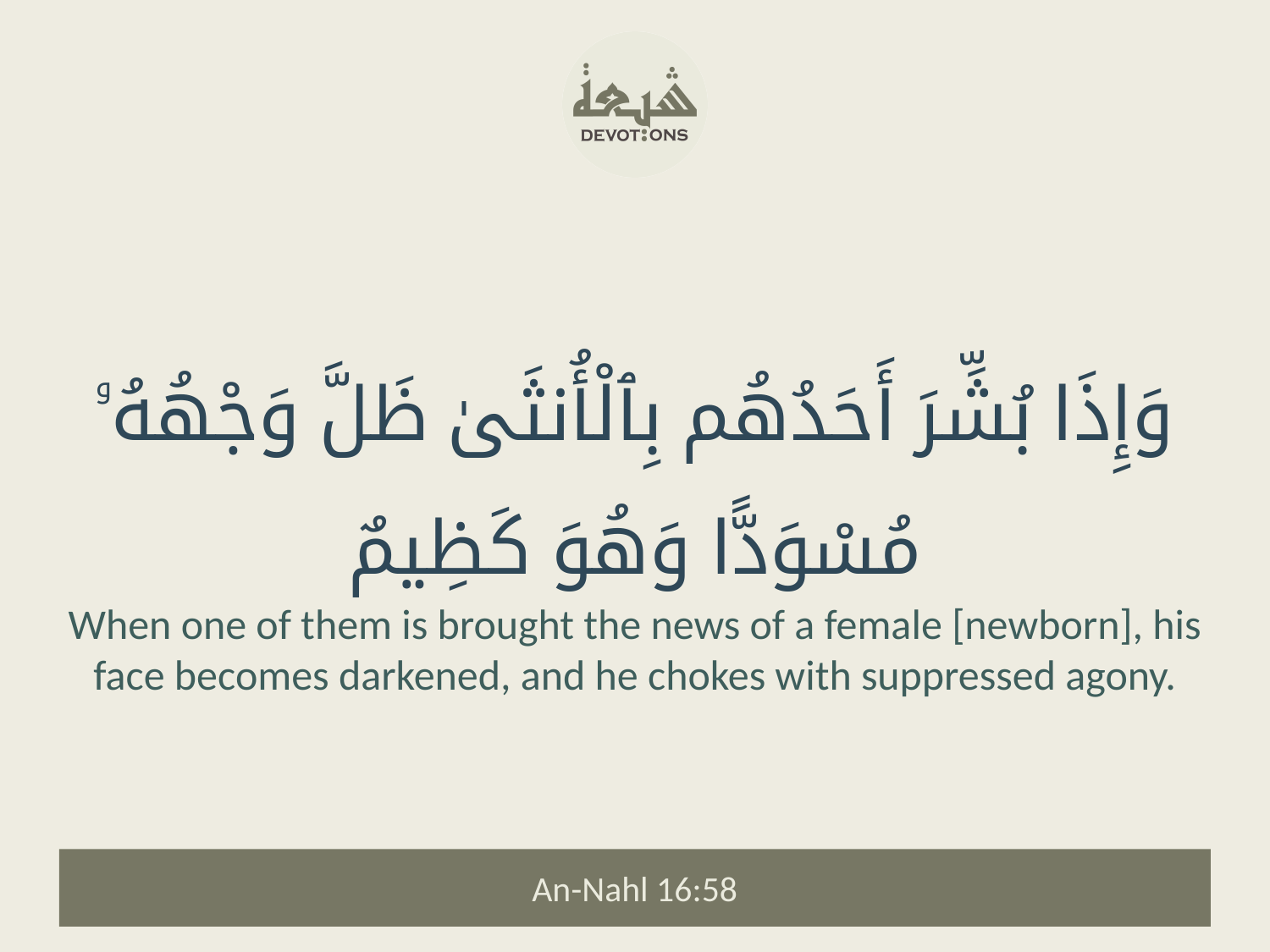

وَإِذَا بُشِّرَ أَحَدُهُم بِٱلْأُنثَىٰ ظَلَّ وَجْهُهُۥ مُسْوَدًّا وَهُوَ كَظِيمٌ
When one of them is brought the news of a female [newborn], his face becomes darkened, and he chokes with suppressed agony.
An-Nahl 16:58